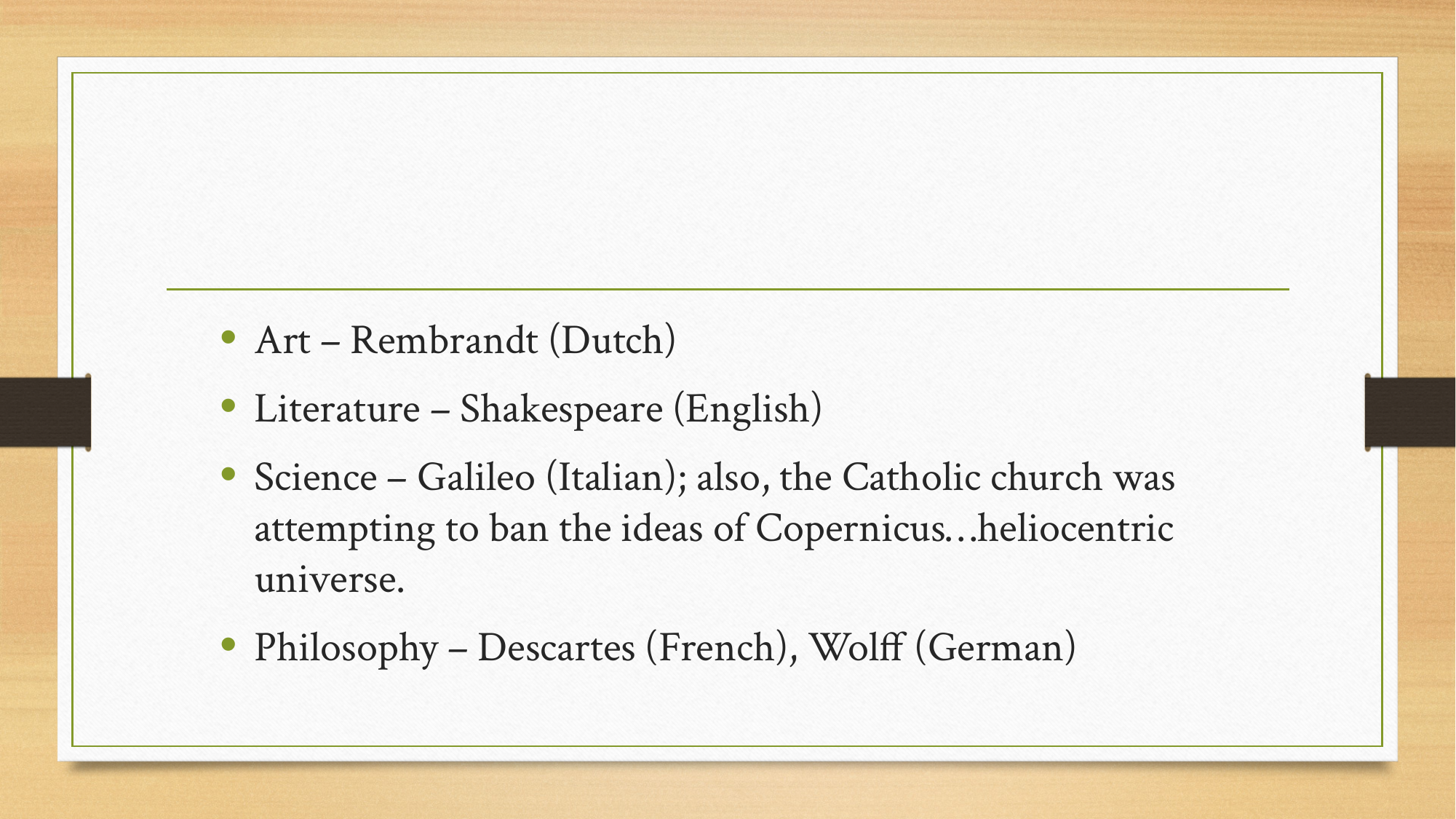

#
Art – Rembrandt (Dutch)
Literature – Shakespeare (English)
Science – Galileo (Italian); also, the Catholic church was attempting to ban the ideas of Copernicus…heliocentric universe.
Philosophy – Descartes (French), Wolff (German)